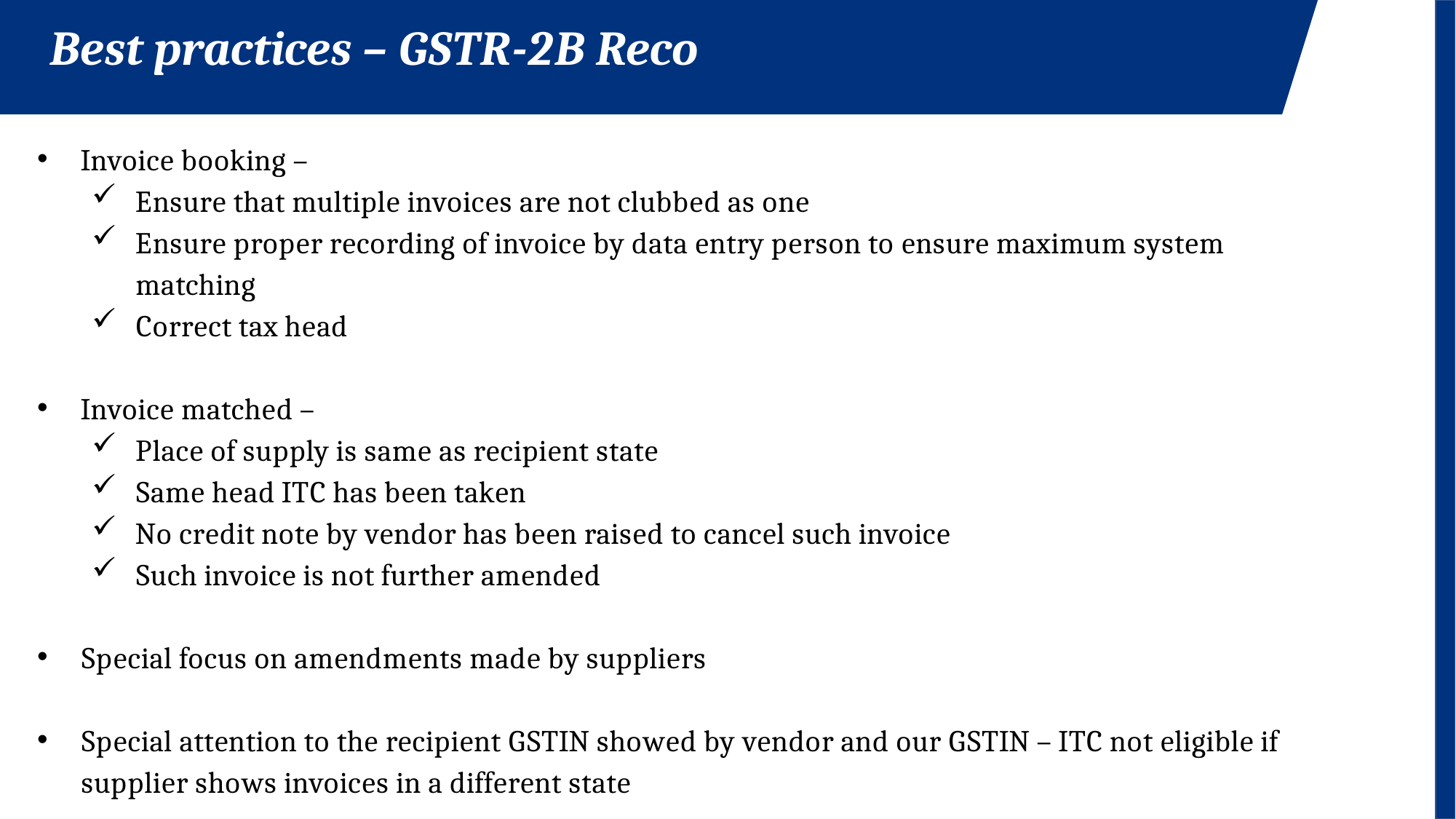

Best practices – GSTR-2B Reco
Invoice booking –
Ensure that multiple invoices are not clubbed as one
Ensure proper recording of invoice by data entry person to ensure maximum system matching
Correct tax head

Invoice matched –
Place of supply is same as recipient state
Same head ITC has been taken
No credit note by vendor has been raised to cancel such invoice
Such invoice is not further amended

Special focus on amendments made by suppliers

Special attention to the recipient GSTIN showed by vendor and our GSTIN – ITC not eligible if supplier shows invoices in a different state